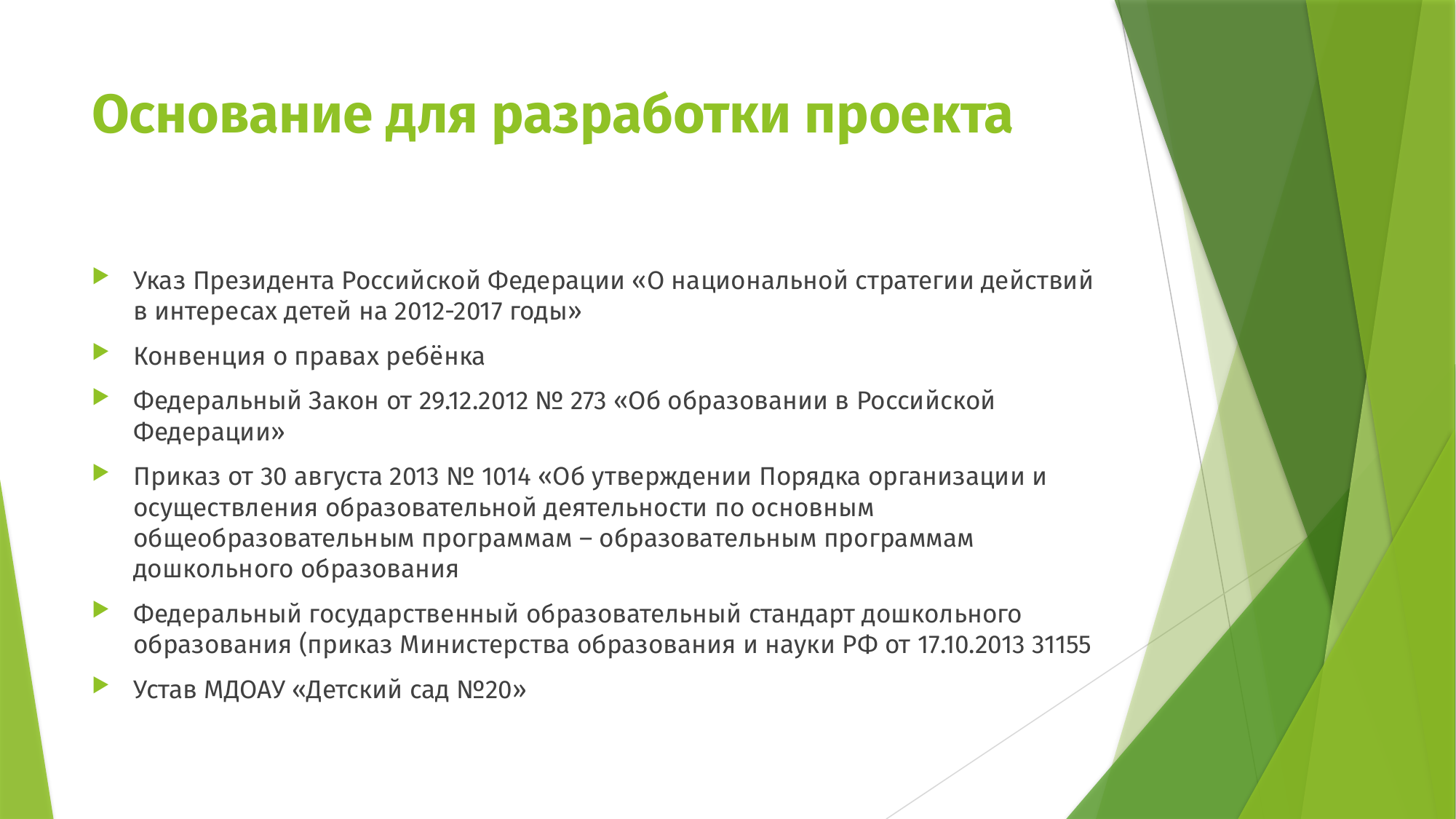

# Основание для разработки проекта
Указ Президента Российской Федерации «О национальной стратегии действий в интересах детей на 2012-2017 годы»
Конвенция о правах ребёнка
Федеральный Закон от 29.12.2012 № 273 «Об образовании в Российской Федерации»
Приказ от 30 августа 2013 № 1014 «Об утверждении Порядка организации и осуществления образовательной деятельности по основным общеобразовательным программам – образовательным программам дошкольного образования
Федеральный государственный образовательный стандарт дошкольного образования (приказ Министерства образования и науки РФ от 17.10.2013 31155
Устав МДОАУ «Детский сад №20»